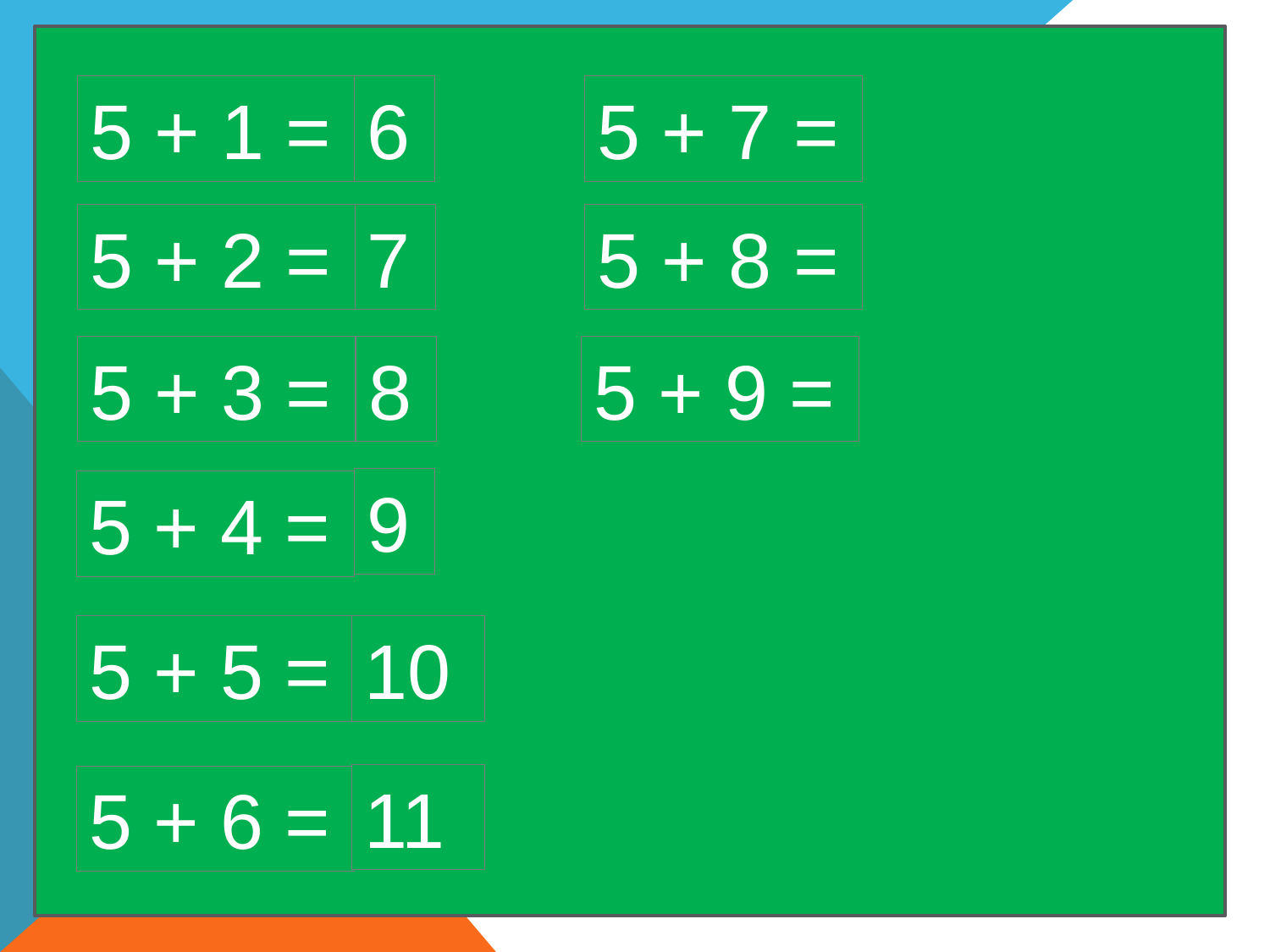

6
5 + 1 =
5 + 7 =
7
5 + 2 =
5 + 8 =
5 + 3 =
8
5 + 9 =
9
5 + 4 =
5 + 5 =
10
11
5 + 6 =